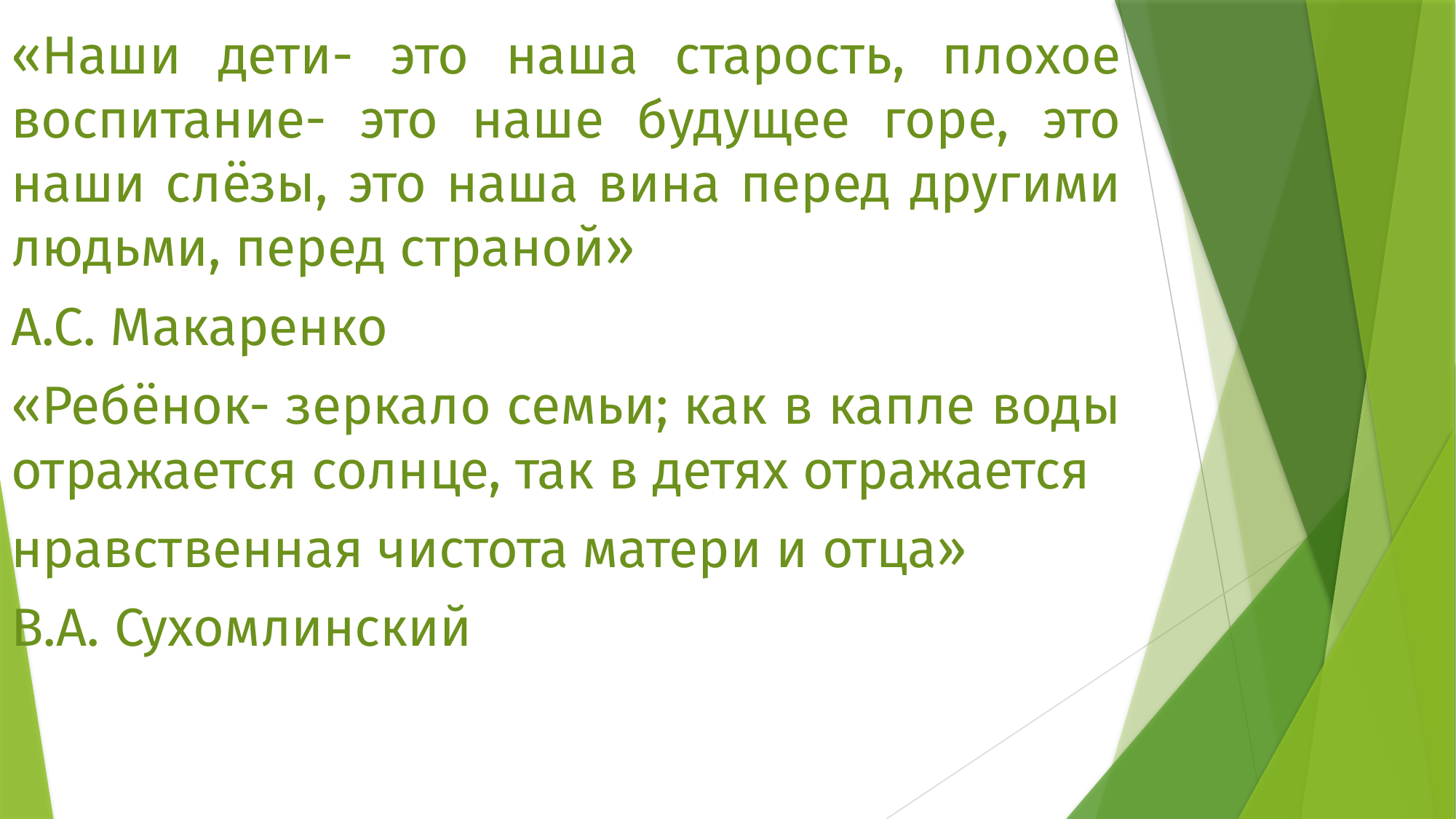

«Наши дети- это наша старость, плохое воспитание- это наше будущее горе, это наши слёзы, это наша вина перед другими людьми, перед страной»
А.С. Макаренко
«Ребёнок- зеркало семьи; как в капле воды отражается солнце, так в детях отражается
нравственная чистота матери и отца»
В.А. Сухомлинский